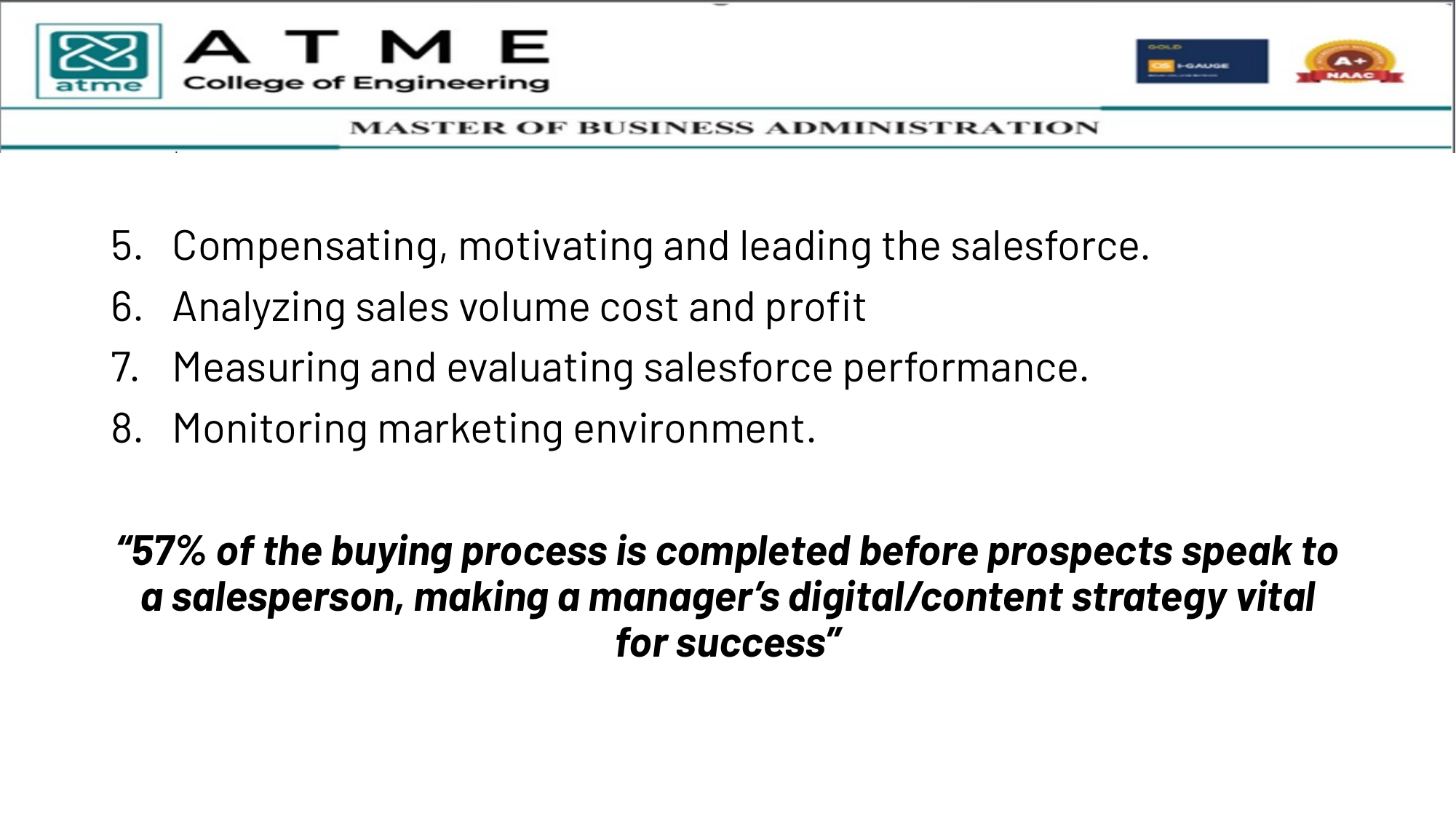

Compensating, motivating and leading the salesforce.
Analyzing sales volume cost and profit
Measuring and evaluating salesforce performance.
Monitoring marketing environment.

“57% of the buying process is completed before prospects speak to a salesperson, making a manager’s digital/content strategy vital for success”